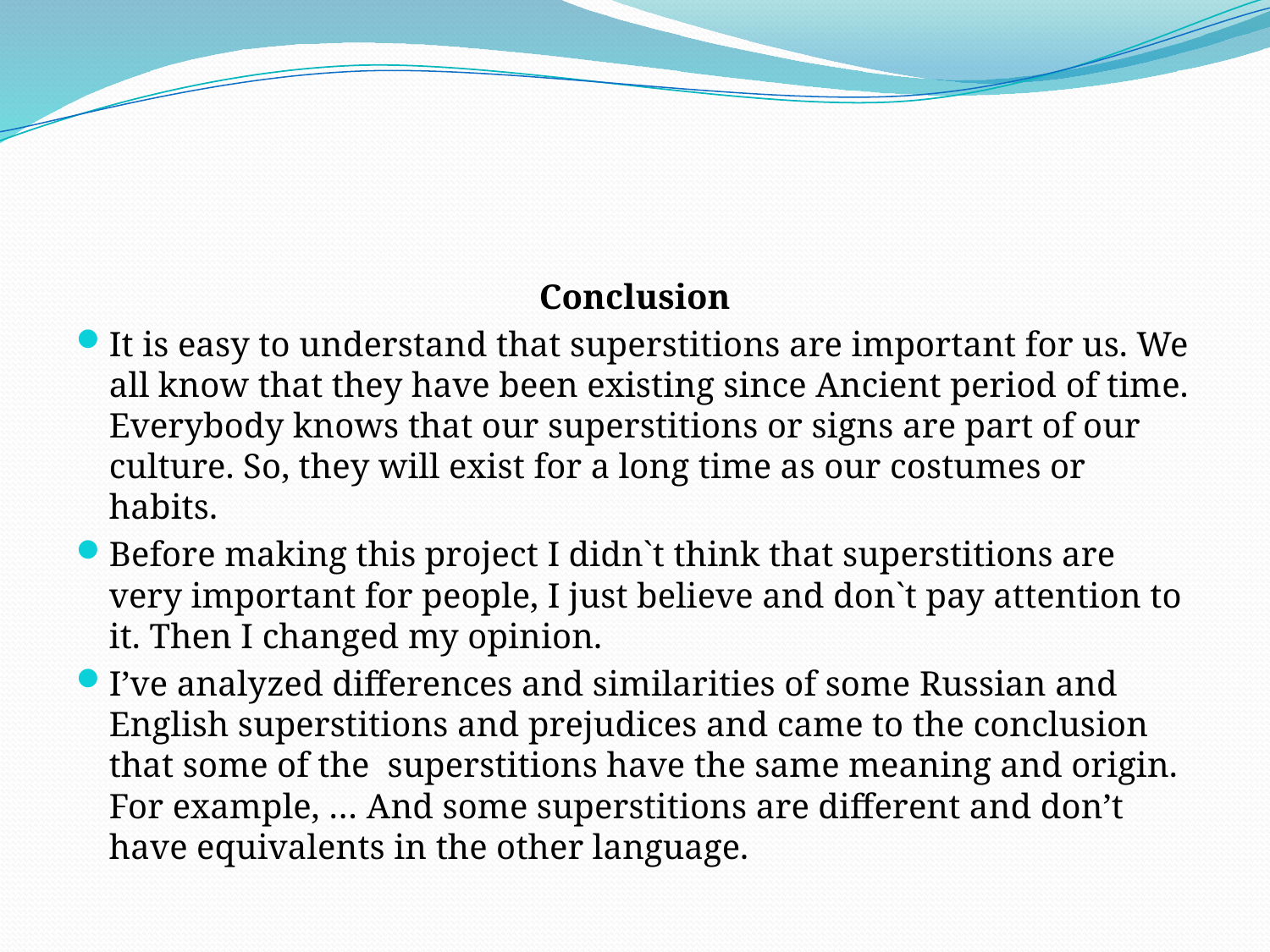

#
Conclusion
It is easy to understand that superstitions are important for us. We all know that they have been existing since Ancient period of time. Everybody knows that our superstitions or signs are part of our culture. So, they will exist for a long time as our costumes or habits.
Before making this project I didn`t think that superstitions are very important for people, I just believe and don`t pay attention to it. Then I changed my opinion.
I’ve analyzed differences and similarities of some Russian and English superstitions and prejudices and came to the conclusion that some of the  superstitions have the same meaning and origin. For example, … And some superstitions are different and don’t have equivalents in the other language.